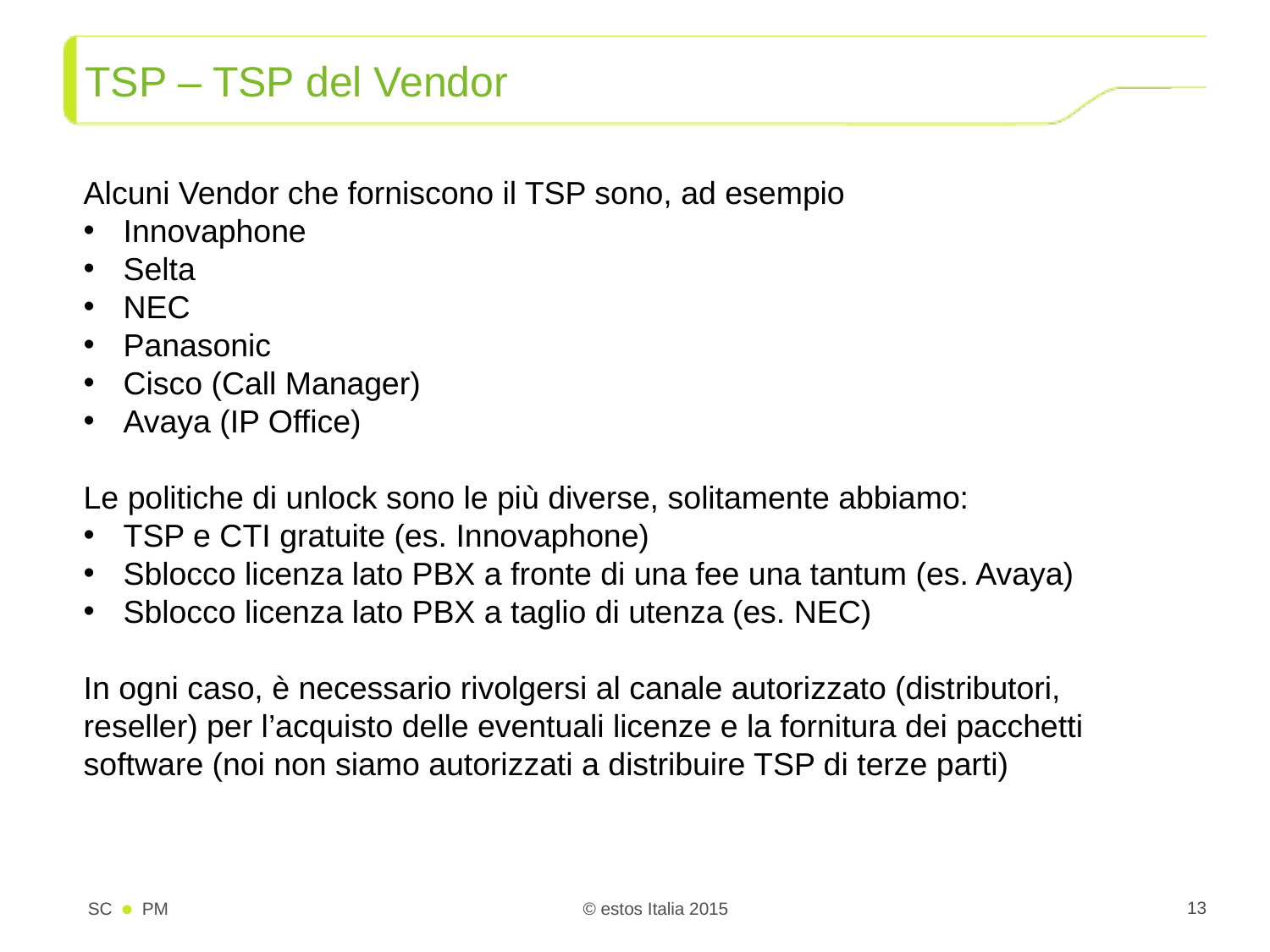

# TSP – TSP del Vendor

Alcuni Vendor che forniscono il TSP sono, ad esempio
Innovaphone
Selta
NEC
Panasonic
Cisco (Call Manager)
Avaya (IP Office)

Le politiche di unlock sono le più diverse, solitamente abbiamo:
TSP e CTI gratuite (es. Innovaphone)
Sblocco licenza lato PBX a fronte di una fee una tantum (es. Avaya)
Sblocco licenza lato PBX a taglio di utenza (es. NEC)

In ogni caso, è necessario rivolgersi al canale autorizzato (distributori, reseller) per l’acquisto delle eventuali licenze e la fornitura dei pacchetti software (noi non siamo autorizzati a distribuire TSP di terze parti)

SC
PM
13